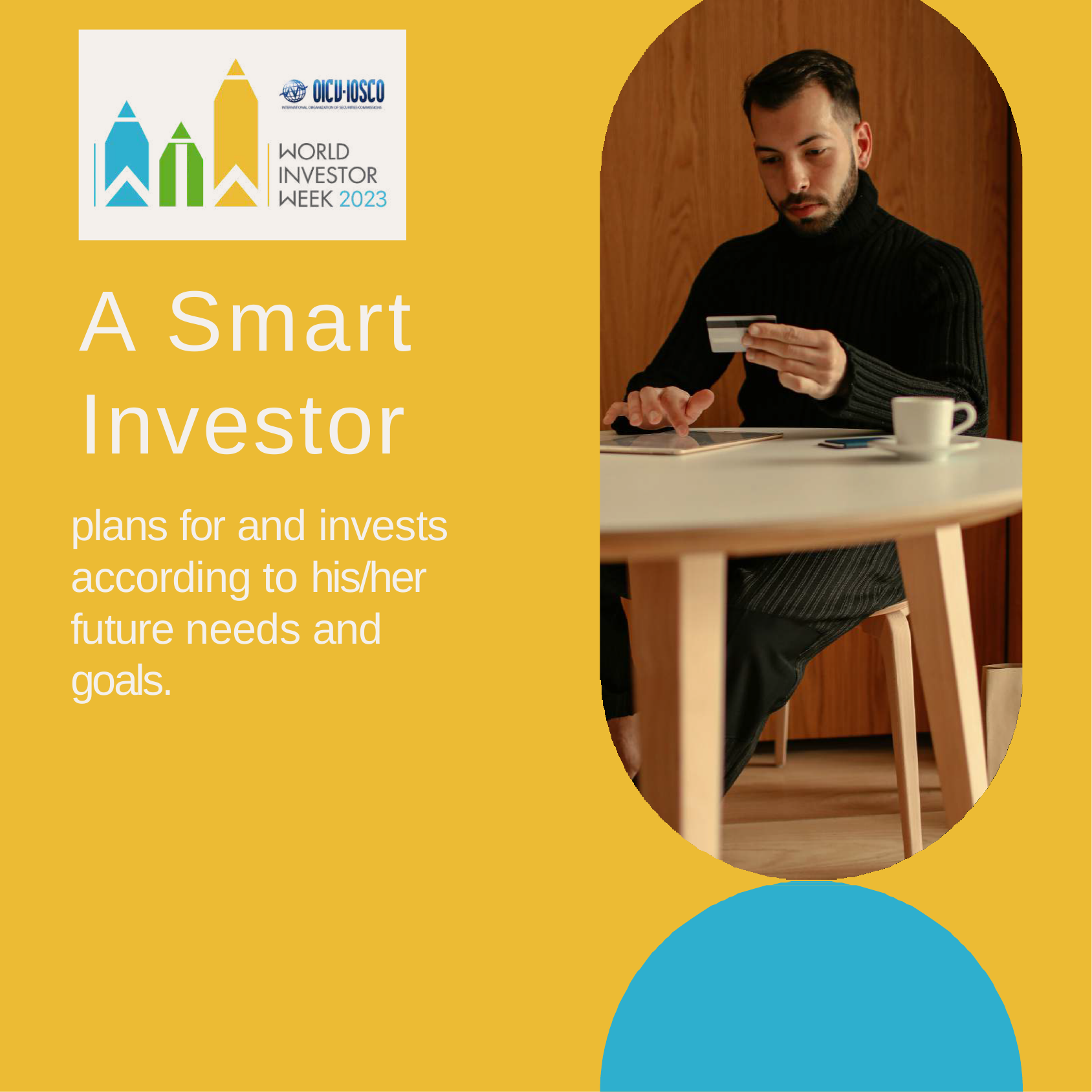

# A Smart  Investor
plans for and invests  according to his/her  future needs and  goals.